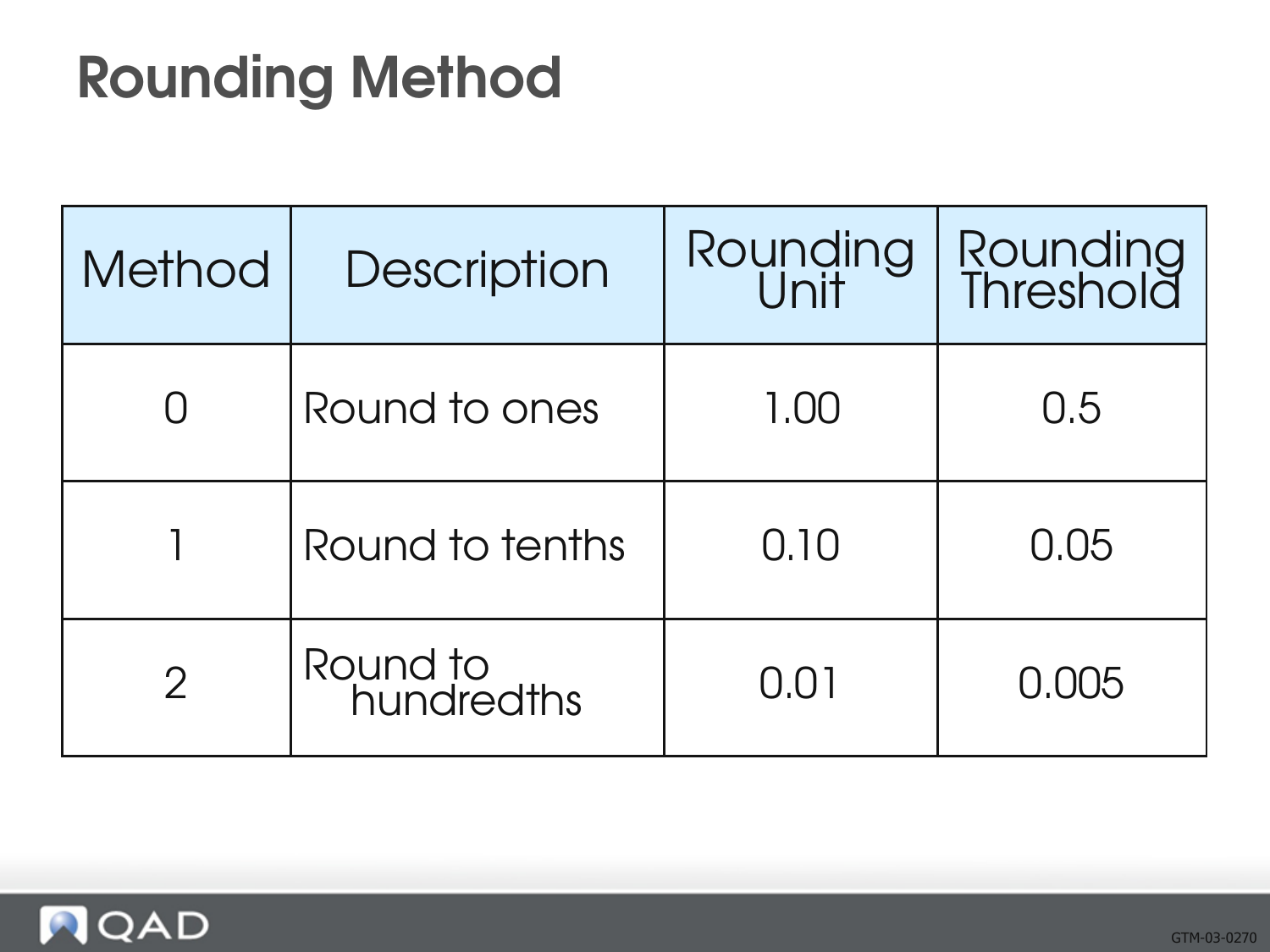

# Rounding Method
| Method | Description | Rounding Unit | Rounding Threshold |
| --- | --- | --- | --- |
| 0 | Round to ones | 1.00 | 0.5 |
| 1 | Round to tenths | 0.10 | 0.05 |
| 2 | Round to hundredths | 0.01 | 0.005 |
GTM-03-0270